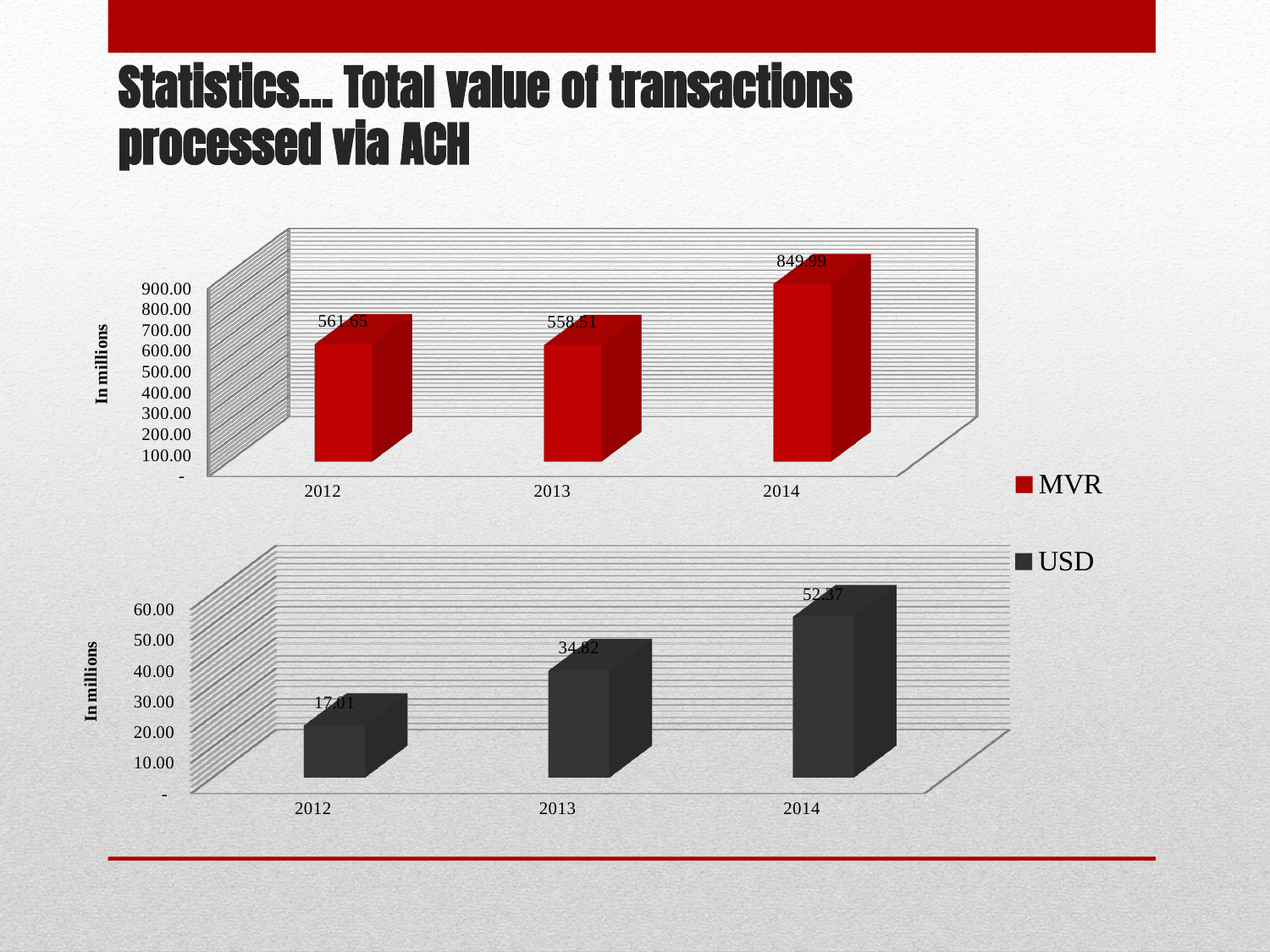

# Statistics… Total value of transactions processed via ACH

[unsupported chart]

[unsupported chart]